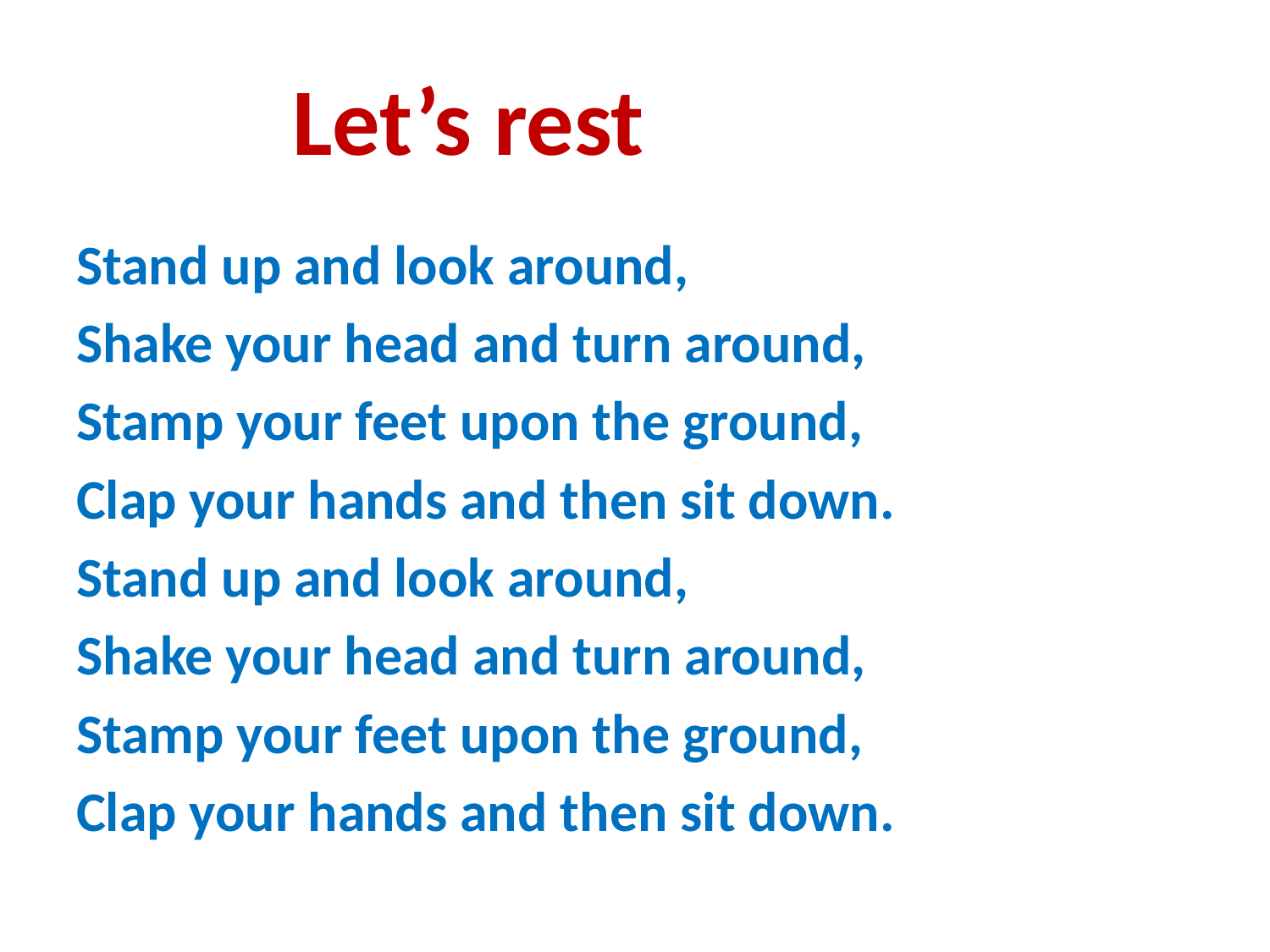

# Let’s rest
Stand up and look around,
Shake your head and turn around,
Stamp your feet upon the ground,
Clap your hands and then sit down.
Stand up and look around,
Shake your head and turn around,
Stamp your feet upon the ground,
Clap your hands and then sit down.